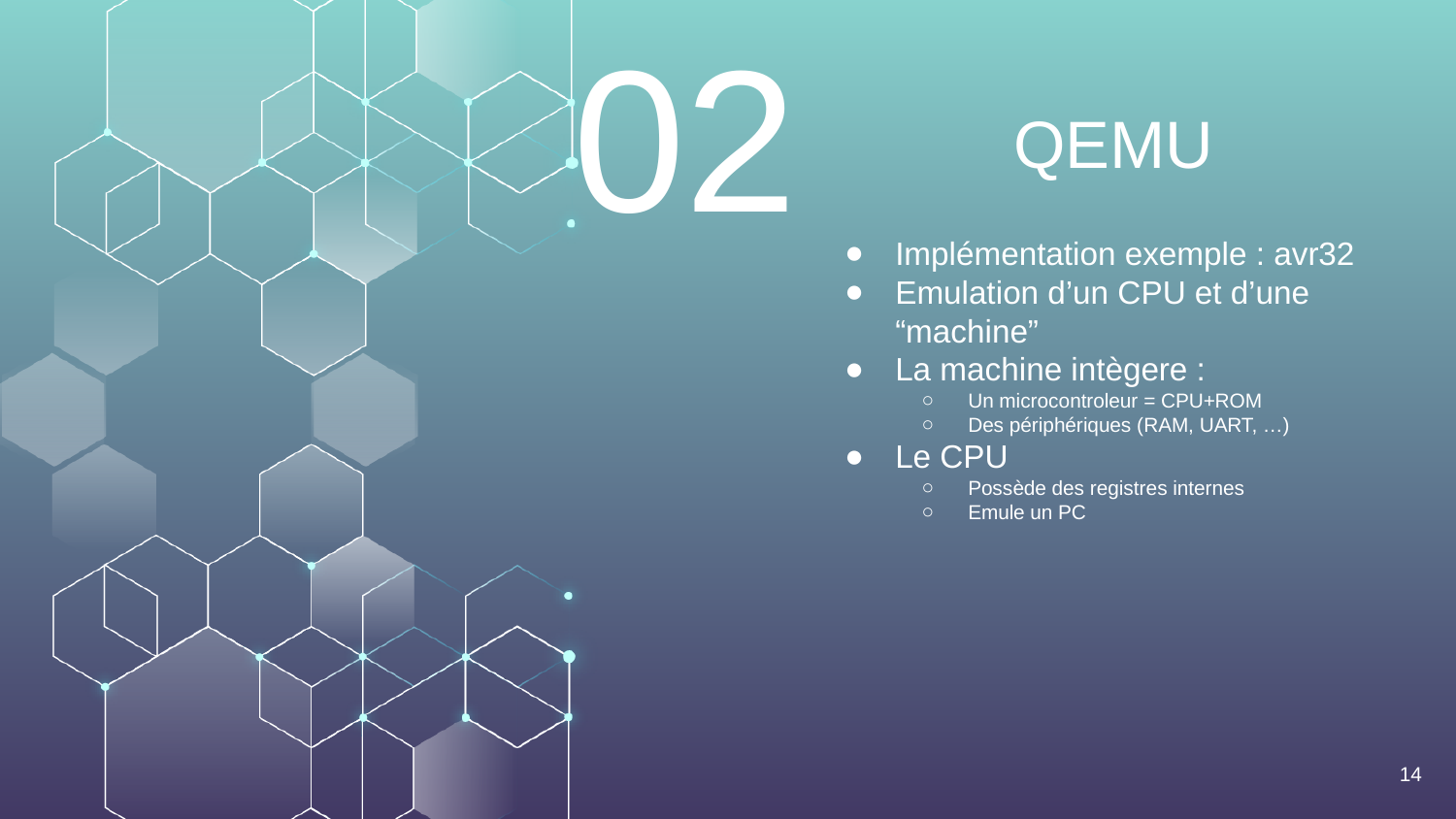

02
# QEMU

Implémentation exemple : avr32
Emulation d’un CPU et d’une “machine”
La machine intègere :
Un microcontroleur = CPU+ROM
Des périphériques (RAM, UART, …)
Le CPU
Possède des registres internes
Emule un PC

14